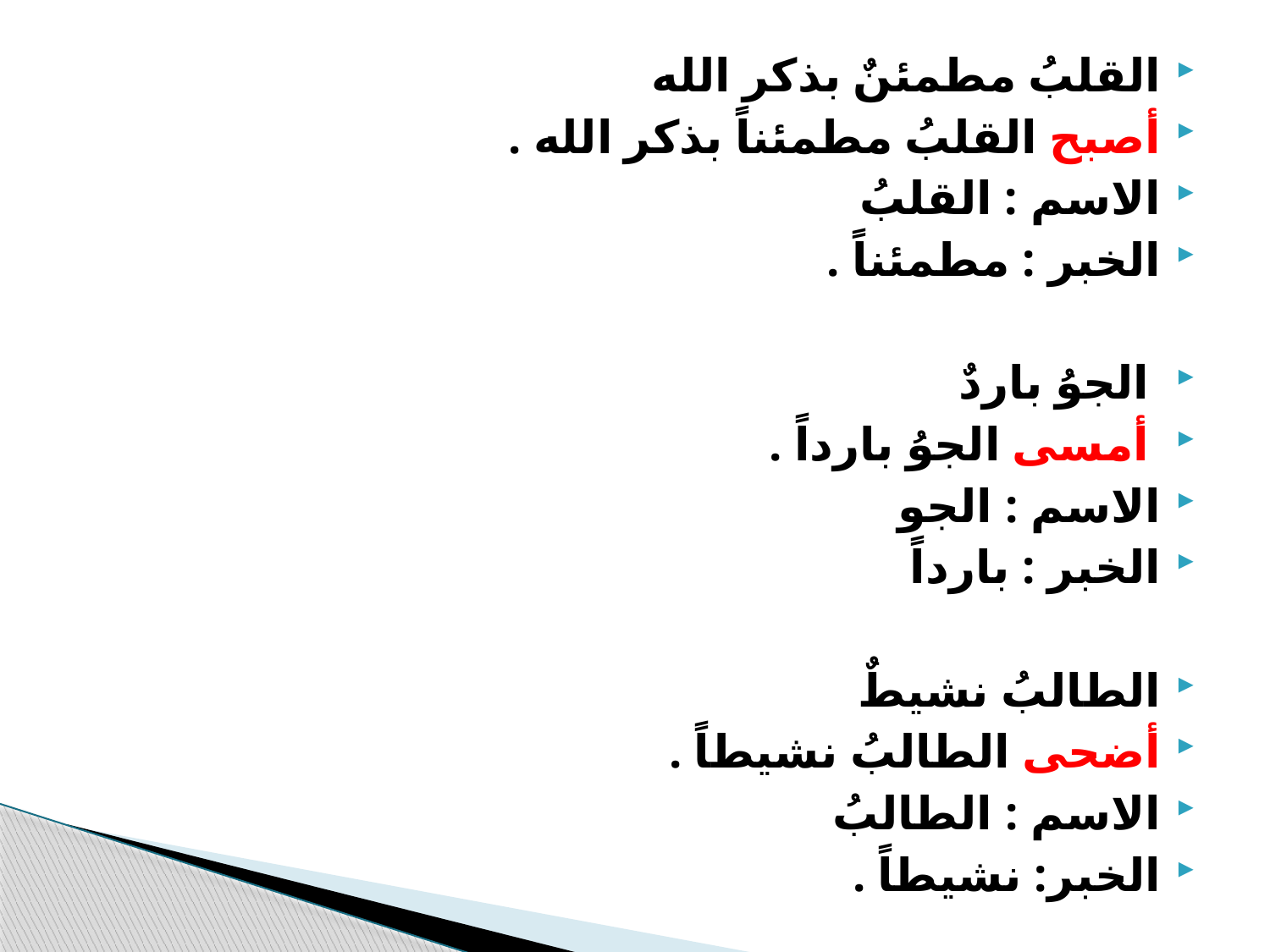

القلبُ مطمئنٌ بذكر الله
أصبح القلبُ مطمئناً بذكر الله .
الاسم : القلبُ
الخبر : مطمئناً .

 الجوُ باردٌ
 أمسى الجوُ بارداً .
الاسم : الجو
الخبر : بارداً

الطالبُ نشيطٌ
أضحى الطالبُ نشيطاً .
الاسم : الطالبُ
الخبر: نشيطاً .